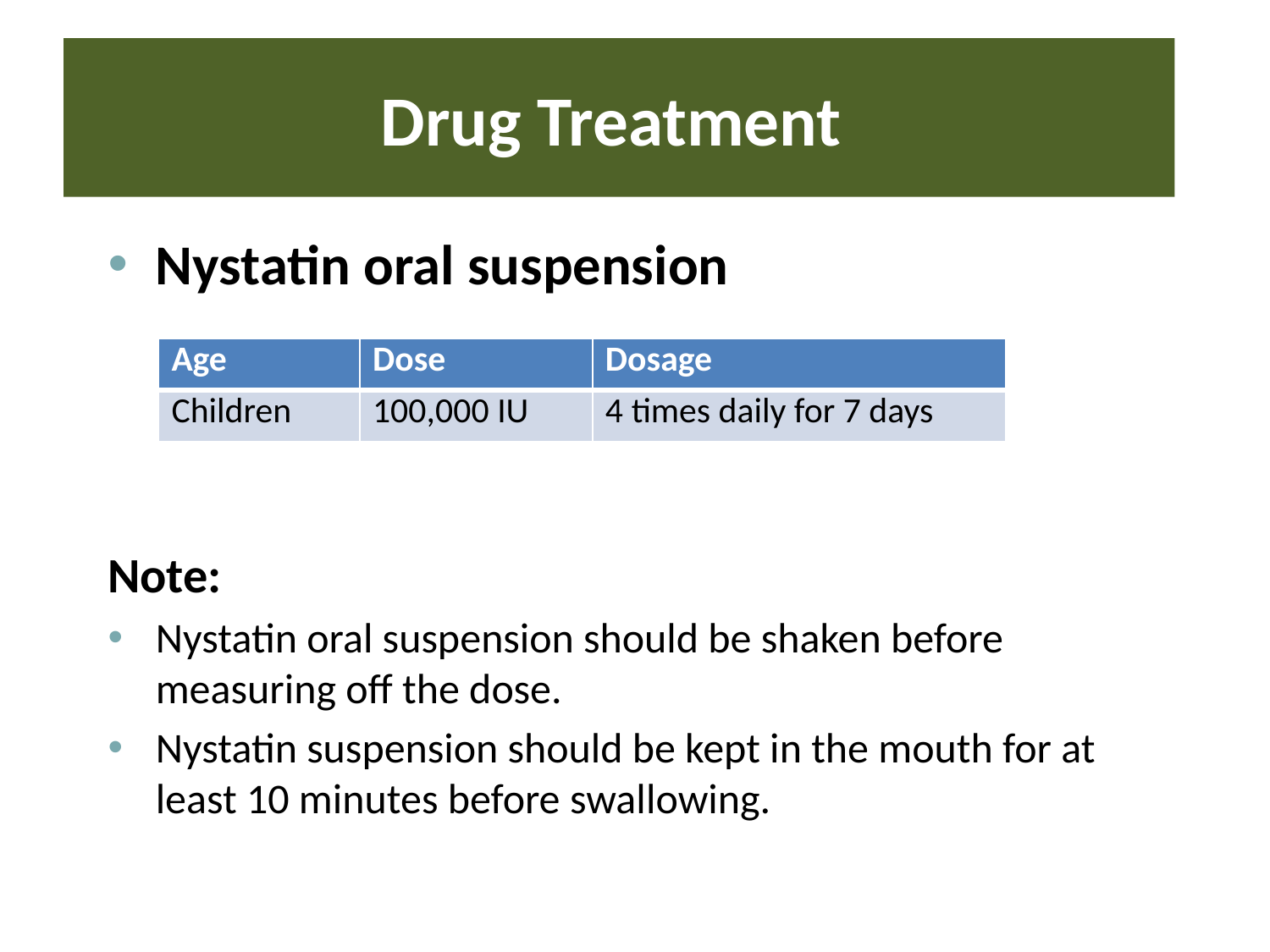

# Drug Treatment
Nystatin oral suspension

Note:
Nystatin oral suspension should be shaken before measuring off the dose.
Nystatin suspension should be kept in the mouth for at least 10 minutes before swallowing.

| Age | Dose | Dosage |
| --- | --- | --- |
| Children | 100,000 IU | 4 times daily for 7 days |